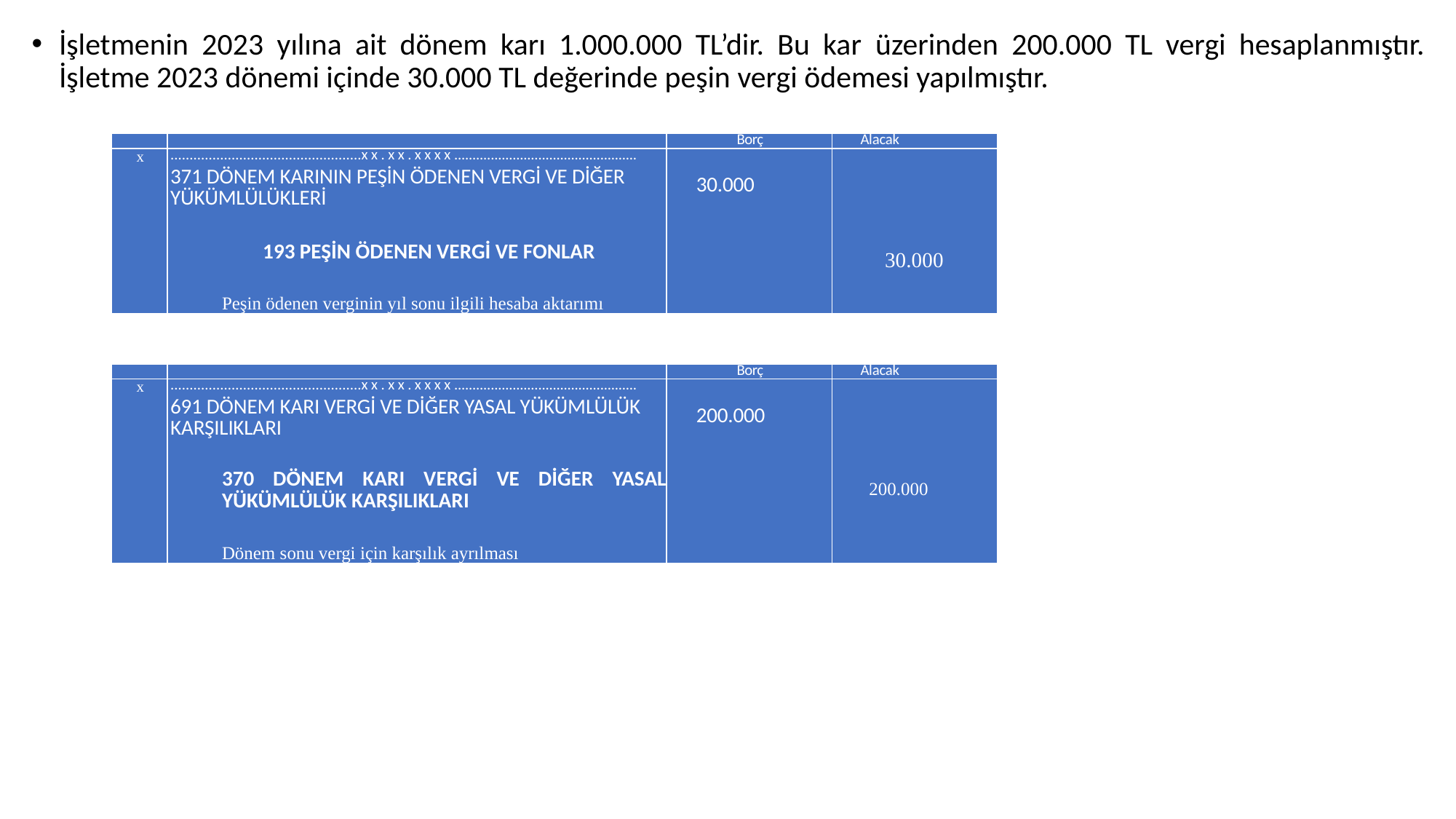

İşletmenin 2023 yılına ait dönem karı 1.000.000 TL’dir. Bu kar üzerinden 200.000 TL vergi hesaplanmıştır. İşletme 2023 dönemi içinde 30.000 TL değerinde peşin vergi ödemesi yapılmıştır.
|  |  | Borç | Alacak |
| --- | --- | --- | --- |
| x | ..................................................xx.xx.xxxx.................................................. 371 DÖNEM KARININ PEŞİN ÖDENEN VERGİ VE DİĞER YÜKÜMLÜLÜKLERİ 193 PEŞİN ÖDENEN VERGİ VE FONLAR Peşin ödenen verginin yıl sonu ilgili hesaba aktarımı | 30.000 | 30.000 |
|  |  | Borç | Alacak |
| --- | --- | --- | --- |
| x | ..................................................xx.xx.xxxx.................................................. 691 DÖNEM KARI VERGİ VE DİĞER YASAL YÜKÜMLÜLÜK KARŞILIKLARI 370 DÖNEM KARI VERGİ VE DİĞER YASAL YÜKÜMLÜLÜK KARŞILIKLARI Dönem sonu vergi için karşılık ayrılması | 200.000 | 200.000 |